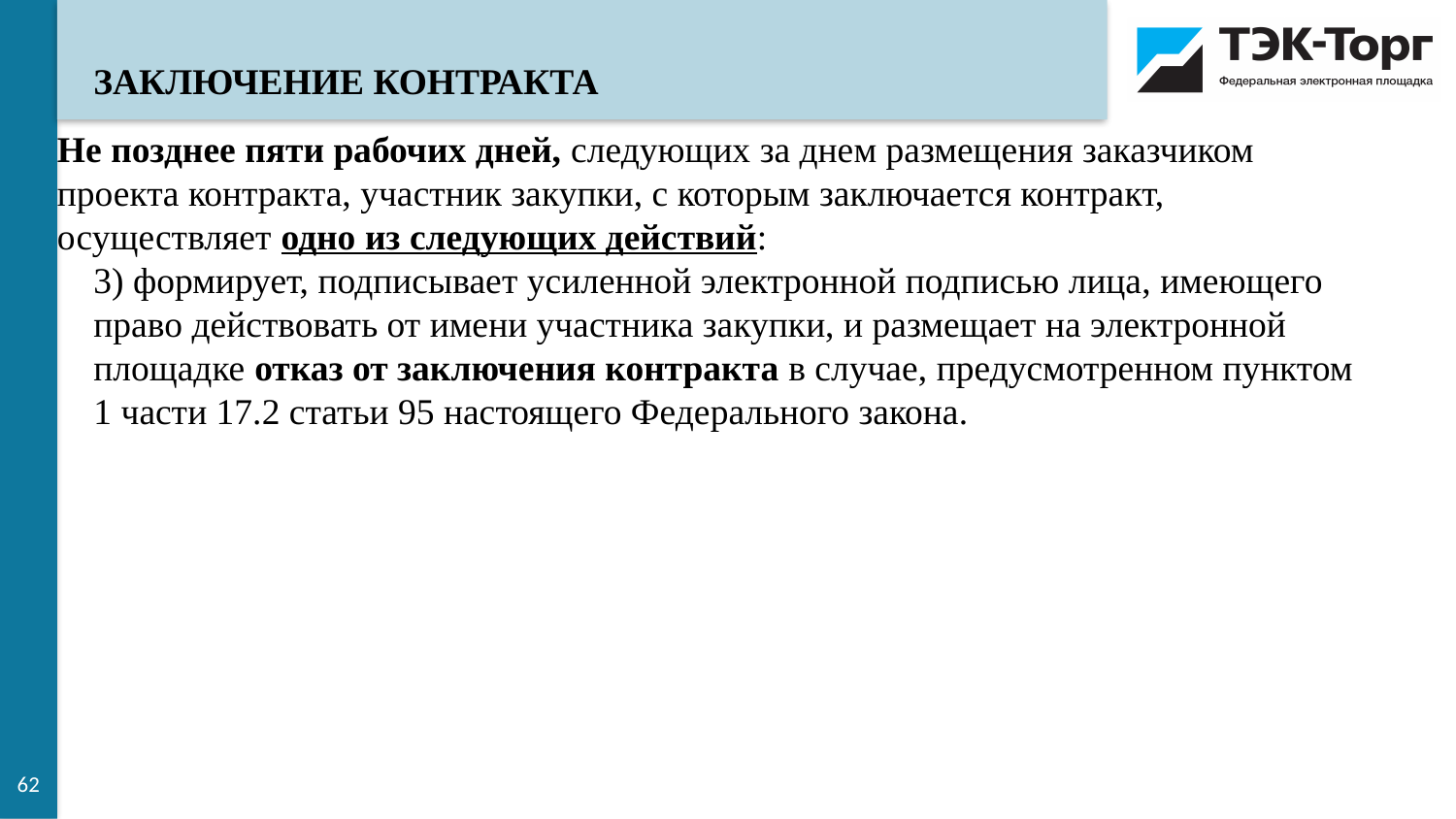

ЗАКЛЮЧЕНИЕ КОНТРАКТА
Не позднее пяти рабочих дней, следующих за днем размещения заказчиком проекта контракта, участник закупки, с которым заключается контракт, осуществляет одно из следующих действий:
3) формирует, подписывает усиленной электронной подписью лица, имеющего право действовать от имени участника закупки, и размещает на электронной площадке отказ от заключения контракта в случае, предусмотренном пунктом 1 части 17.2 статьи 95 настоящего Федерального закона.
62